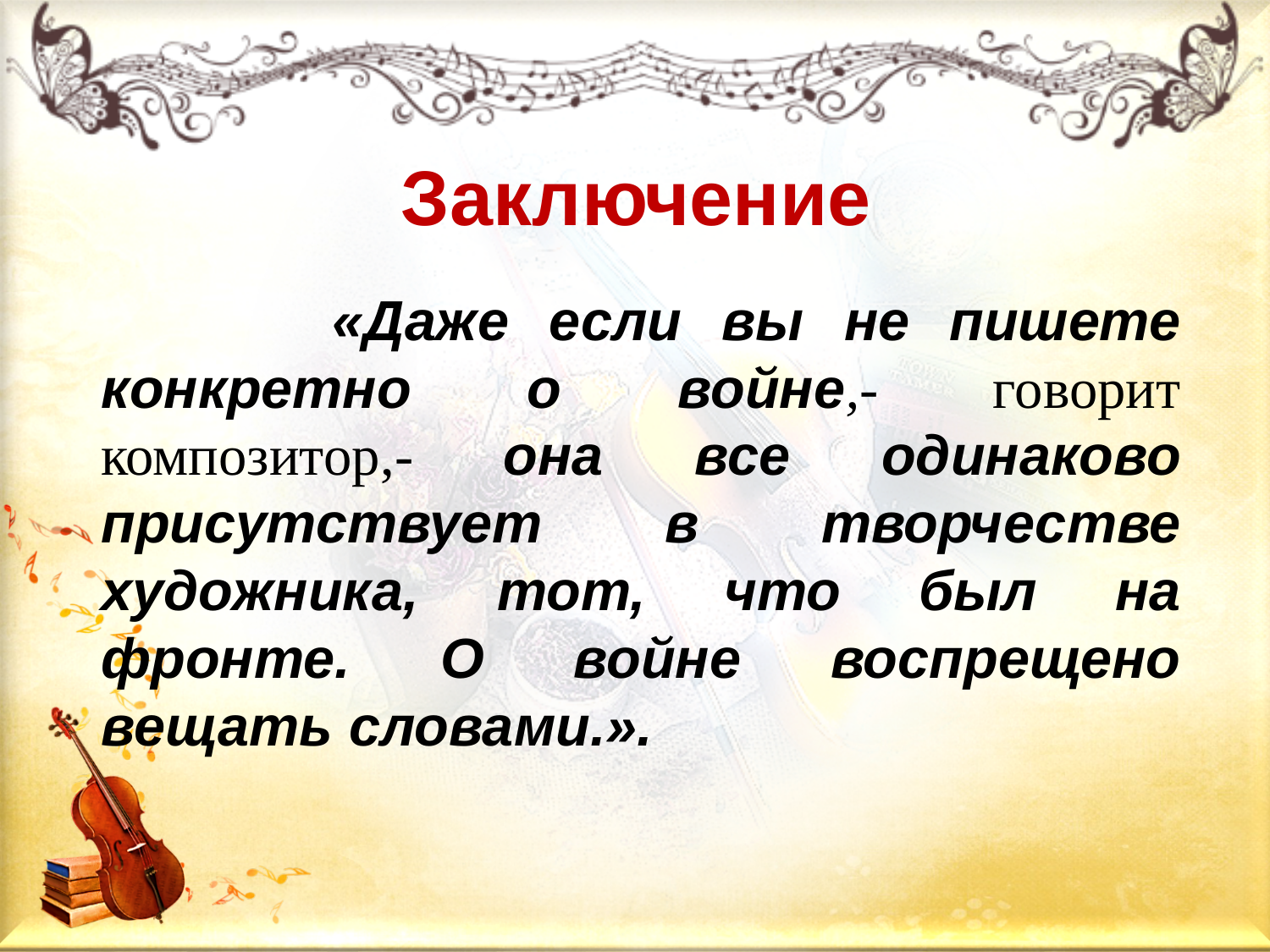

# Заключение

      «Даже если вы не пишете конкретно о войне,- говорит композитор,- она все одинаково присутствует в творчестве художника, тот, что был на фронте. О войне воспрещено вещать словами.».